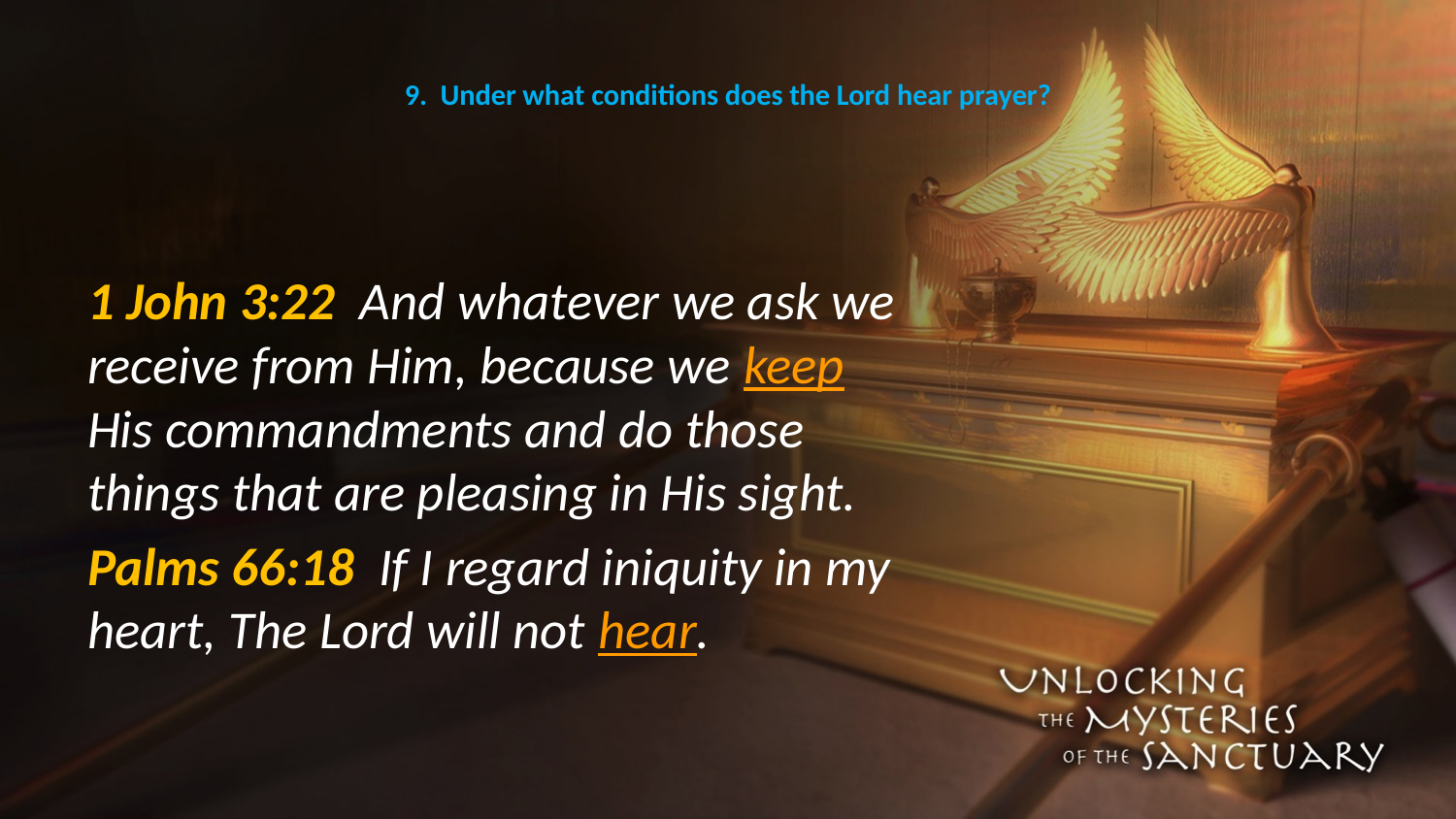

# 9.  Under what conditions does the Lord hear prayer?

1 John 3:22  And whatever we ask we receive from Him, because we keep His commandments and do those things that are pleasing in His sight.
Palms 66:18  If I regard iniquity in my heart, The Lord will not hear.